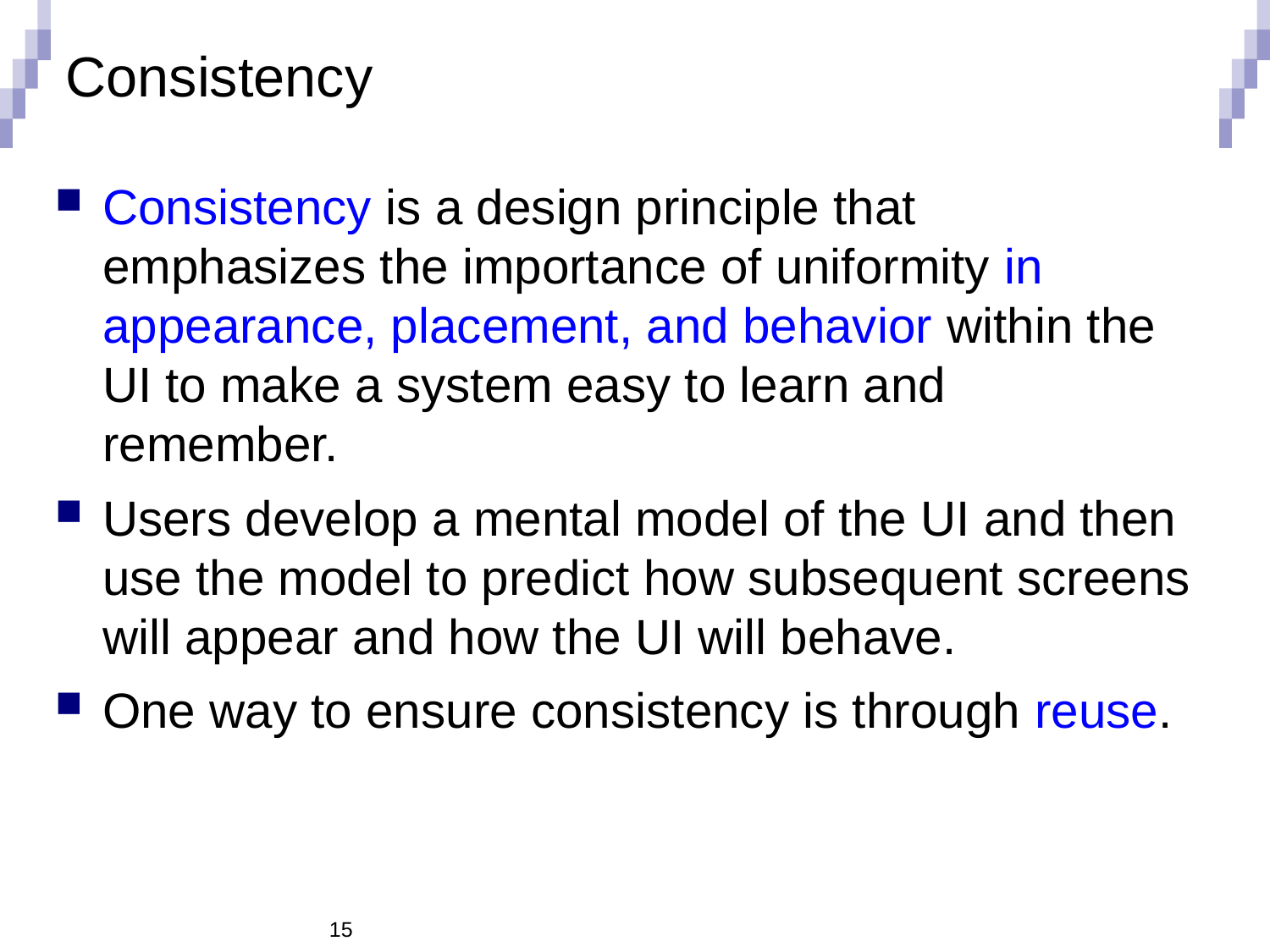

# Consistency
Consistency is a design principle that emphasizes the importance of uniformity in appearance, placement, and behavior within the UI to make a system easy to learn and remember.
Users develop a mental model of the UI and then use the model to predict how subsequent screens will appear and how the UI will behave.
One way to ensure consistency is through reuse.

15